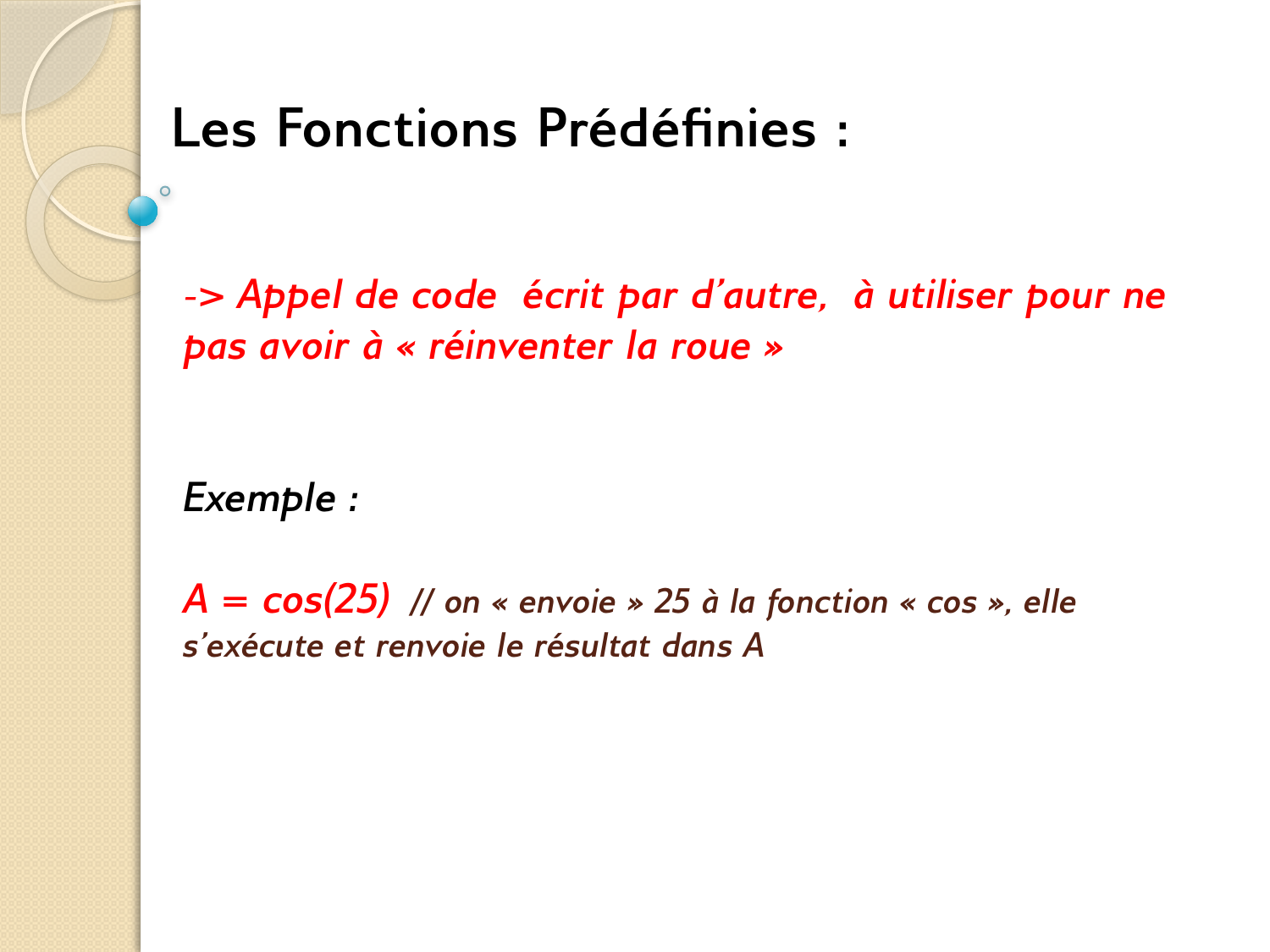

Les Fonctions Prédéfinies :
-> Appel de code  écrit par d’autre,  à utiliser pour ne pas avoir à « réinventer la roue »

Exemple :
A = cos(25)  // on « envoie » 25 à la fonction « cos », elle s’exécute et renvoie le résultat dans A